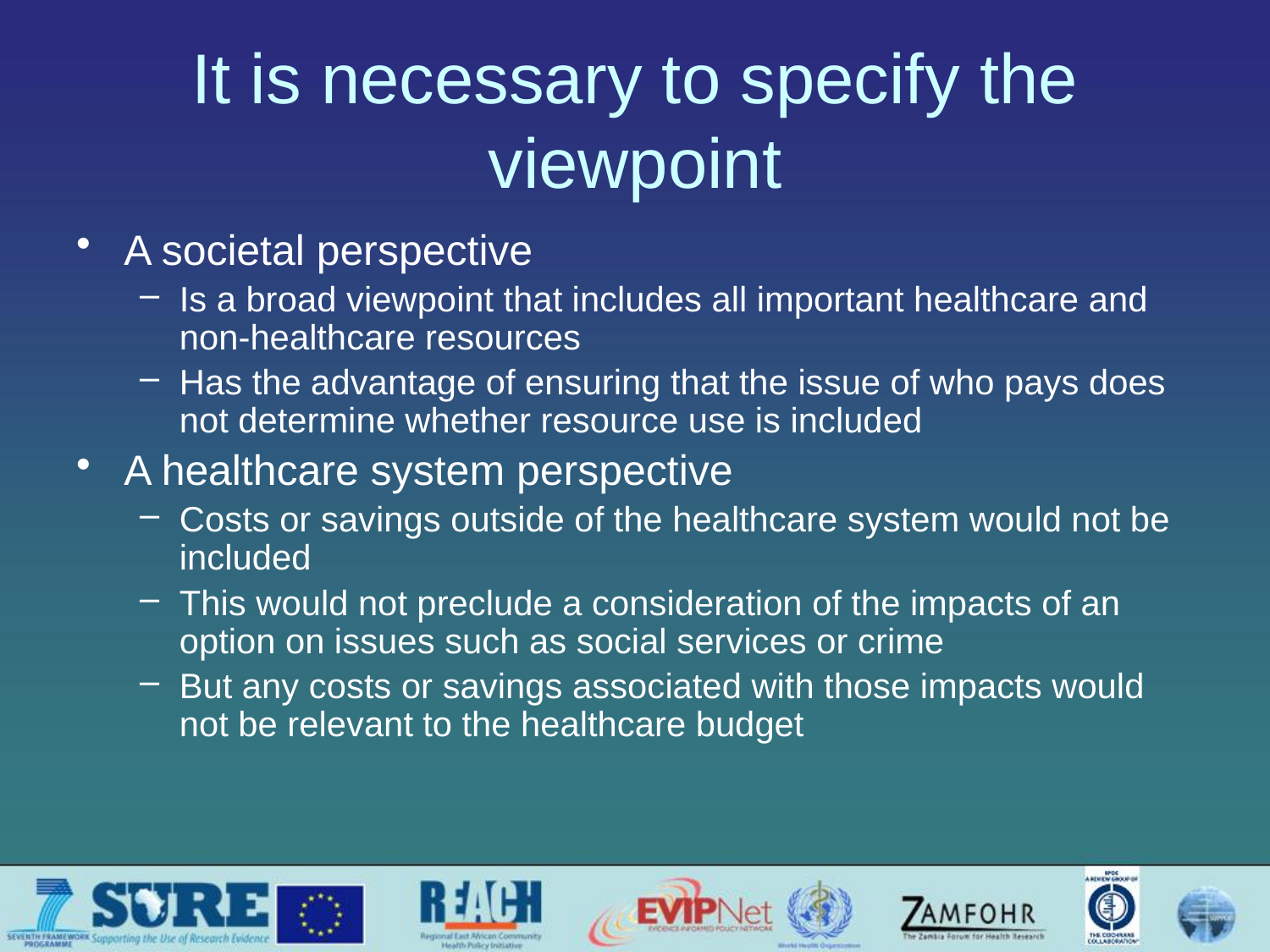

# It is necessary to specify the viewpoint
A societal perspective
Is a broad viewpoint that includes all important healthcare and non-healthcare resources
Has the advantage of ensuring that the issue of who pays does not determine whether resource use is included
A healthcare system perspective
Costs or savings outside of the healthcare system would not be included
This would not preclude a consideration of the impacts of an option on issues such as social services or crime
But any costs or savings associated with those impacts would not be relevant to the healthcare budget